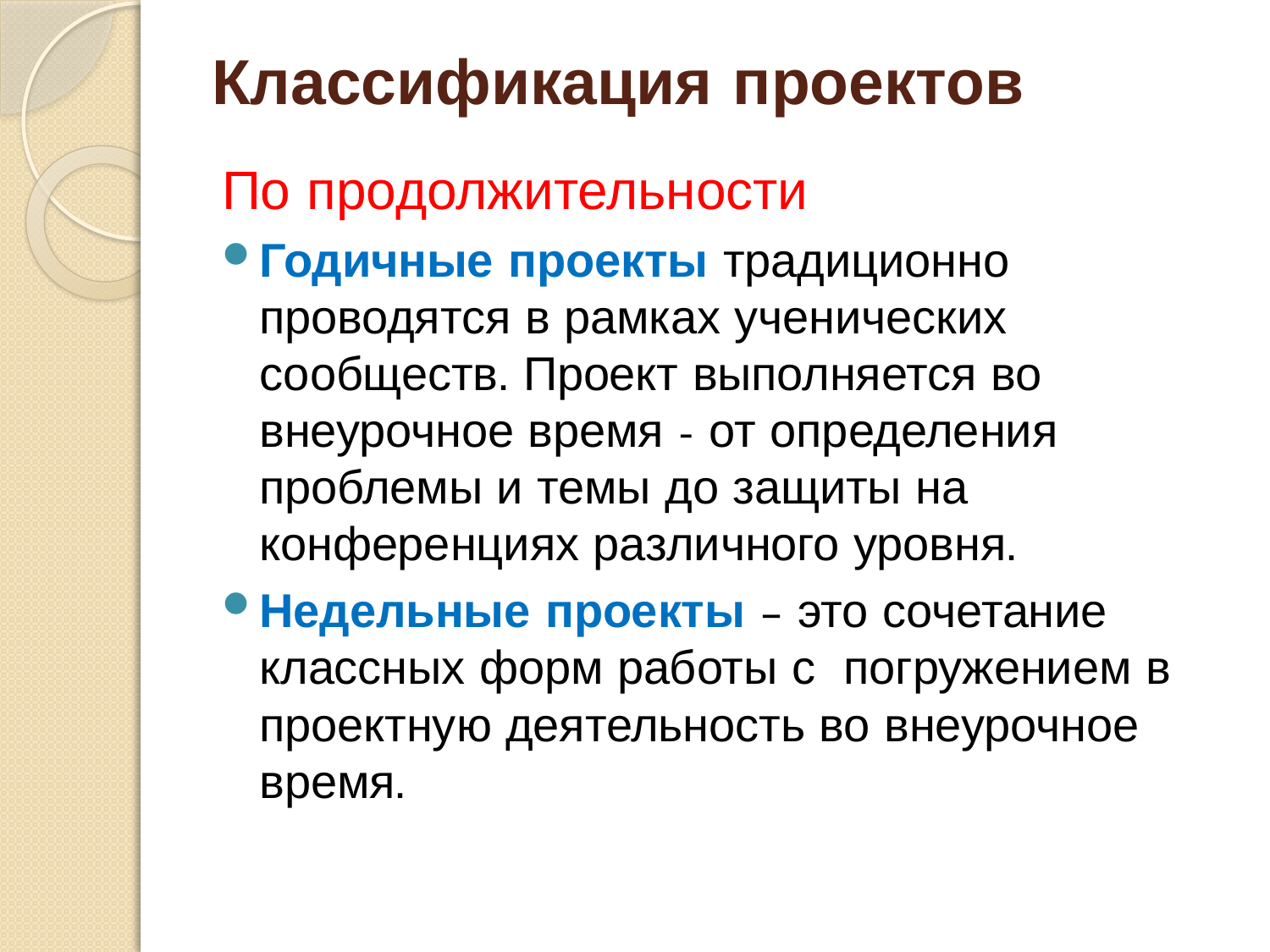

# Классификация проектов
По продолжительности
Годичные проекты традиционно проводятся в рамках ученических сообществ. Проект выполняется во внеурочное время - от определения проблемы и темы до защиты на конференциях различного уровня.
Недельные проекты – это сочетание классных форм работы с  погружением в проектную деятельность во внеурочное время.